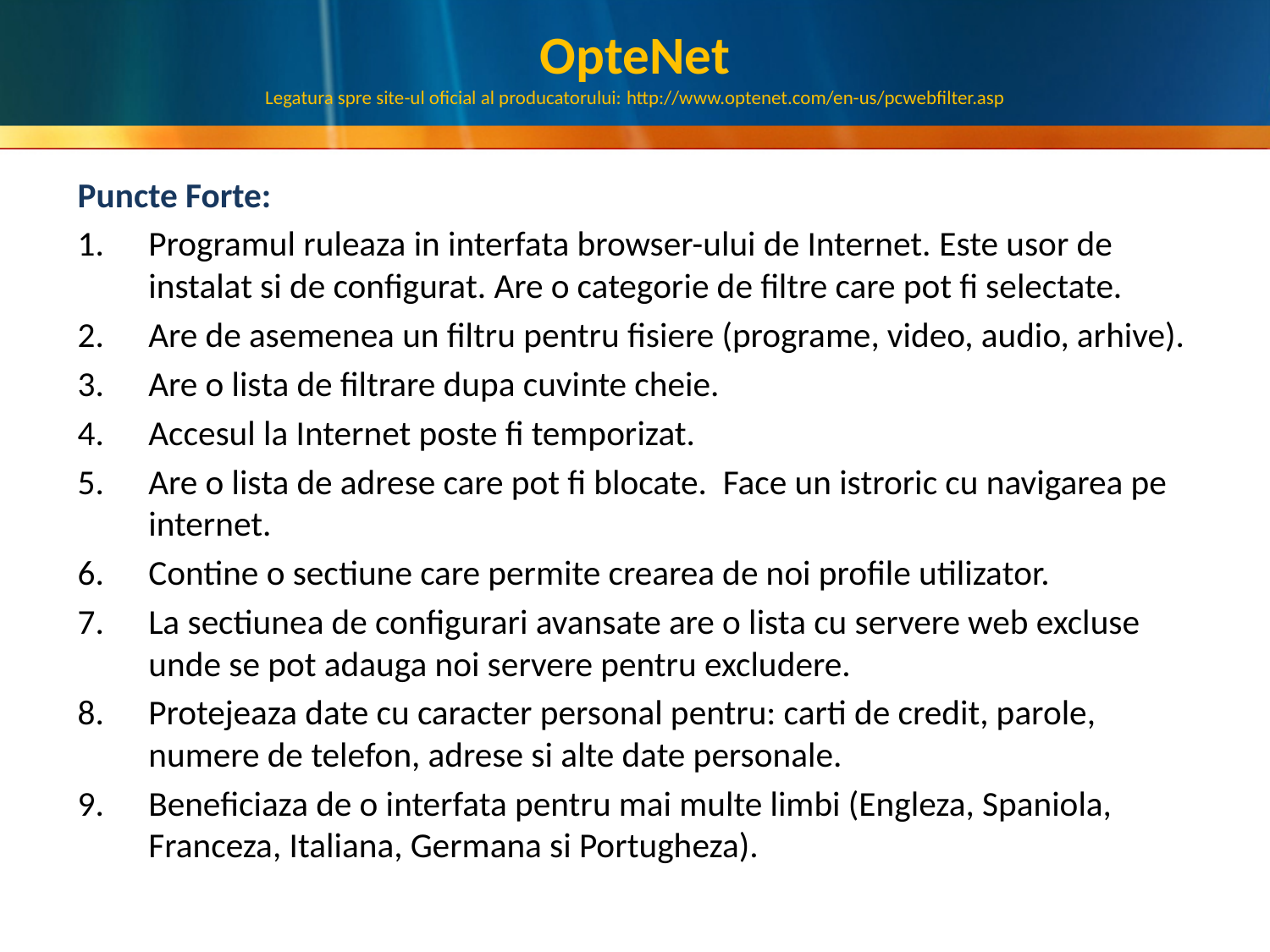

# OpteNet Legatura spre site-ul oficial al producatorului: http://www.optenet.com/en-us/pcwebfilter.asp
Puncte Forte:
Programul ruleaza in interfata browser-ului de Internet. Este usor de instalat si de configurat. Are o categorie de filtre care pot fi selectate.
Are de asemenea un filtru pentru fisiere (programe, video, audio, arhive).
Are o lista de filtrare dupa cuvinte cheie.
Accesul la Internet poste fi temporizat.
Are o lista de adrese care pot fi blocate.  Face un istroric cu navigarea pe internet.
Contine o sectiune care permite crearea de noi profile utilizator.
La sectiunea de configurari avansate are o lista cu servere web excluse unde se pot adauga noi servere pentru excludere.
Protejeaza date cu caracter personal pentru: carti de credit, parole, numere de telefon, adrese si alte date personale.
Beneficiaza de o interfata pentru mai multe limbi (Engleza, Spaniola, Franceza, Italiana, Germana si Portugheza).